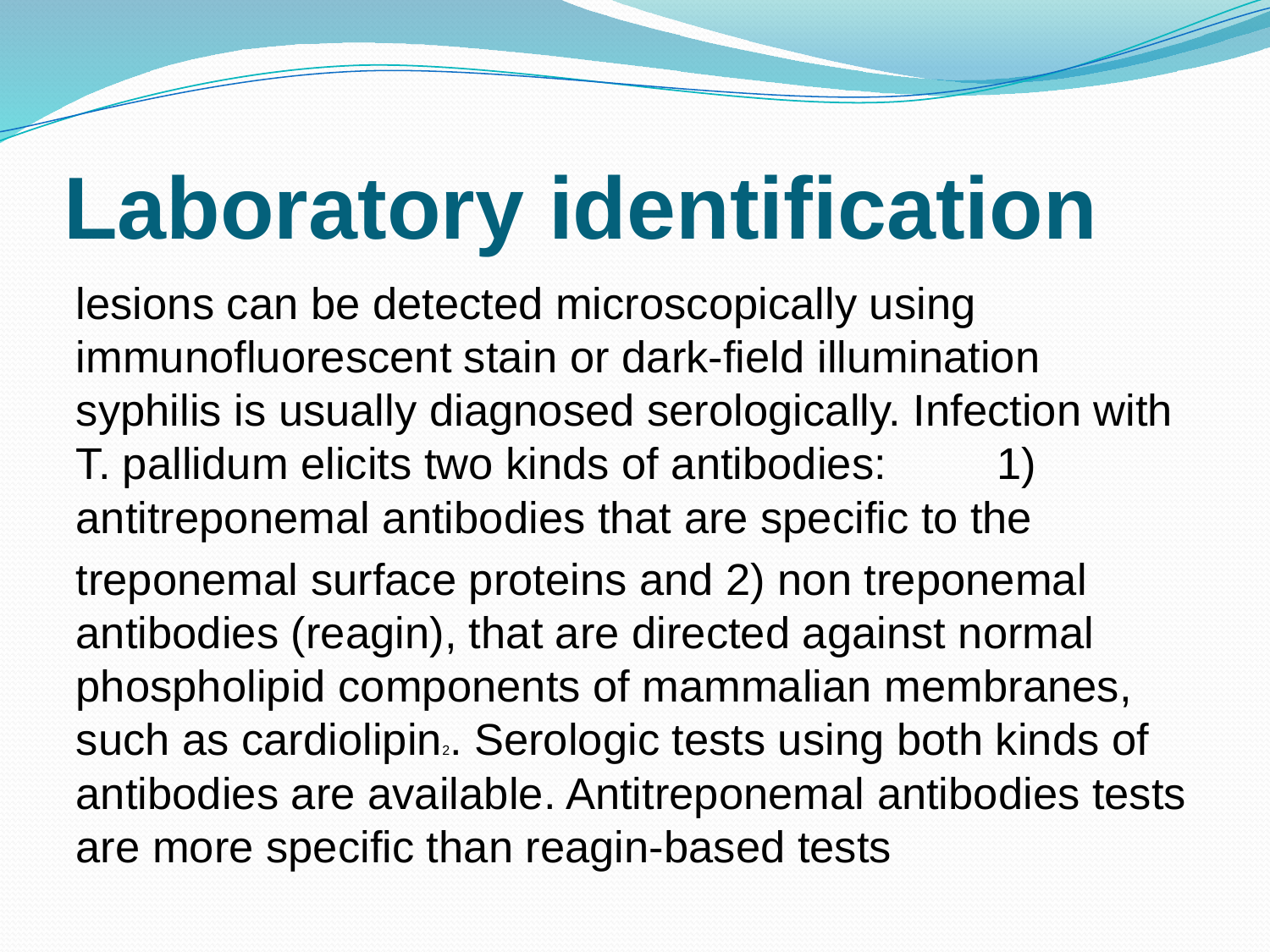

# Laboratory identification
lesions can be detected microscopically using immunofluorescent stain or dark-field illumination  syphilis is usually diagnosed serologically. Infection with T. pallidum elicits two kinds of antibodies:         1) antitreponemal antibodies that are specific to the
treponemal surface proteins and 2) non treponemal antibodies (reagin), that are directed against normal phospholipid components of mammalian membranes, such as cardiolipin2. Serologic tests using both kinds of antibodies are available. Antitreponemal antibodies tests are more specific than reagin-based tests